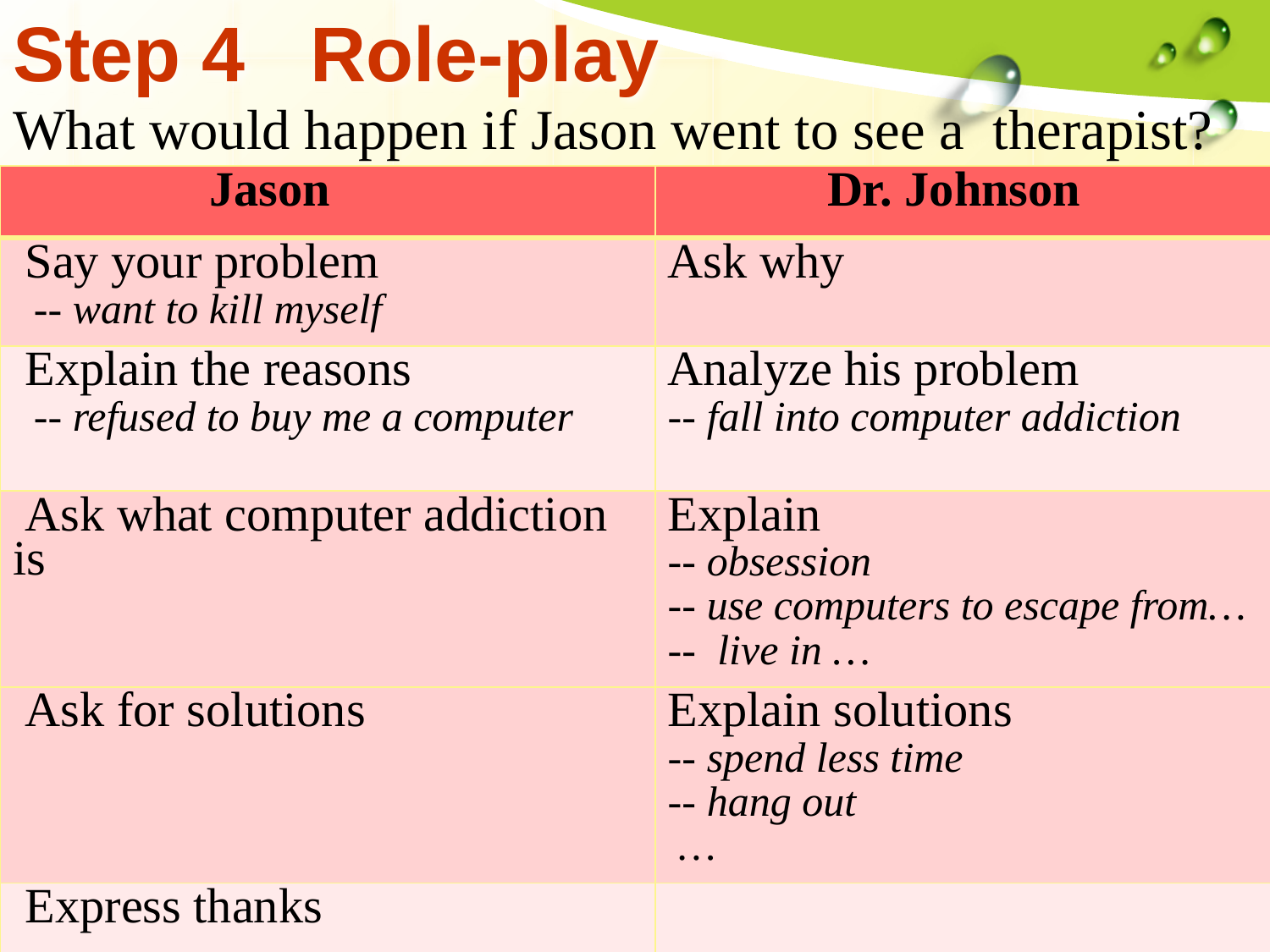

# Step 4   Role-play
What would happen if Jason went to see a  therapist?

| Jason | Dr. Johnson |
| --- | --- |
| Say your problem -- want to kill myself | Ask why |
| Explain the reasons -- refused to buy me a computer | Analyze his problem -- fall into computer addiction |
| Ask what computer addiction is | Explain -- obsession -- use computers to escape from… -- live in … |
| Ask for solutions | Explain solutions -- spend less time -- hang out … |
| Express thanks |  |